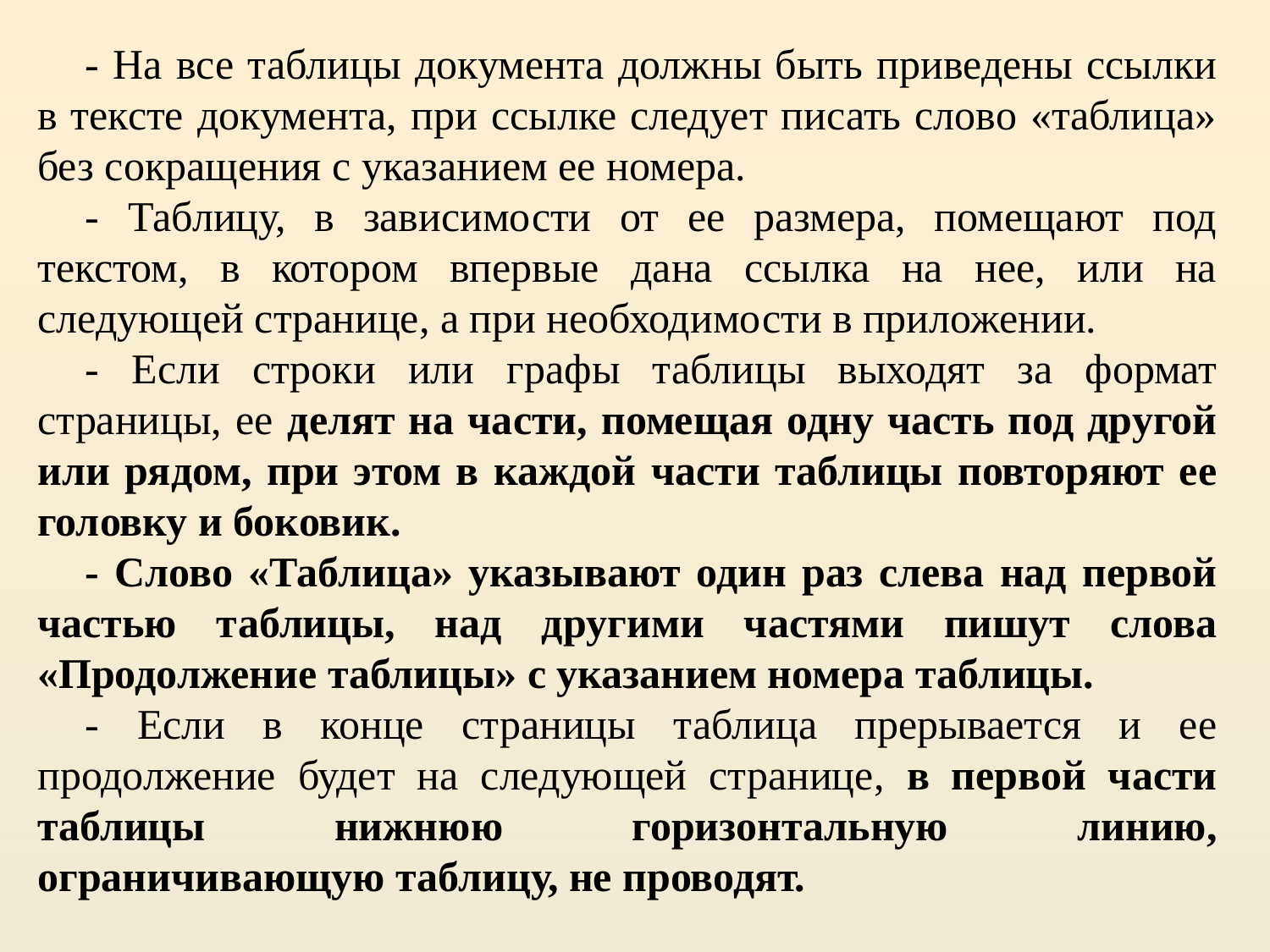

- На все таблицы документа должны быть приведены ссылки в тексте документа, при ссылке следует писать слово «таблица» без сокращения с указанием ее номера.
- Таблицу, в зависимости от ее размера, помещают под текстом, в котором впервые дана ссылка на нее, или на следующей странице, а при необходимости в приложении.
- Если строки или графы таблицы выходят за формат страницы, ее делят на части, помещая одну часть под другой или рядом, при этом в каждой части таблицы повторяют ее головку и боковик.
- Слово «Таблица» указывают один раз слева над первой частью таблицы, над другими частями пишут слова «Продолжение таблицы» с указанием номера таблицы.
- Если в конце страницы таблица прерывается и ее продолжение будет на следующей странице, в первой части таблицы нижнюю горизонтальную линию, ограничивающую таблицу, не проводят.